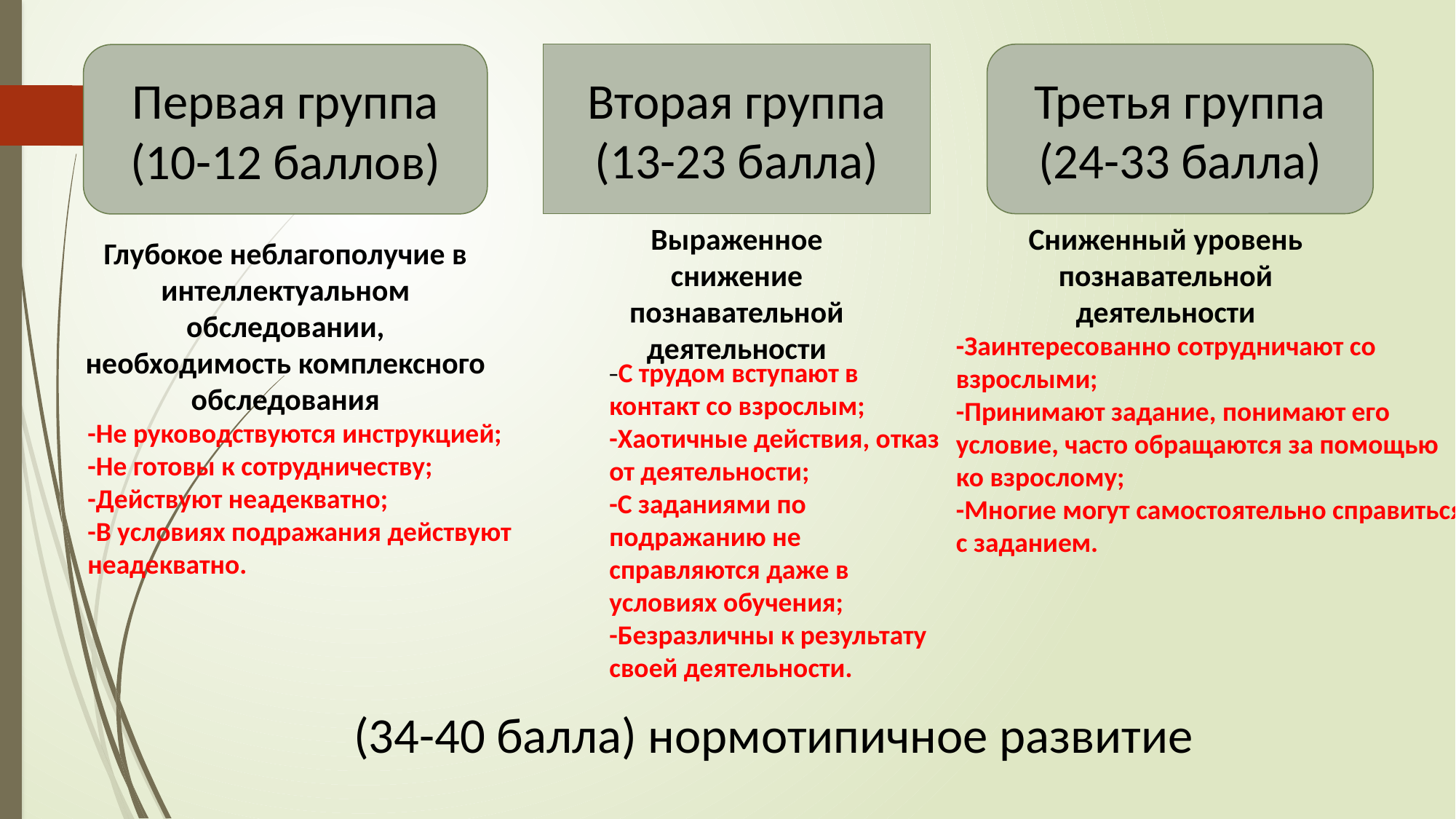

Третья группа (24-33 балла)
Вторая группа (13-23 балла)
Первая группа (10-12 баллов)
#
Выраженное снижение познавательной деятельности
Сниженный уровень познавательной деятельности
Глубокое неблагополучие в интеллектуальном обследовании, необходимость комплексного обследования
-Заинтересованно сотрудничают со взрослыми;
-Принимают задание, понимают его условие, часто обращаются за помощью ко взрослому;
-Многие могут самостоятельно справиться с заданием.

-С трудом вступают в контакт со взрослым;
-Хаотичные действия, отказ от деятельности;
-С заданиями по подражанию не справляются даже в условиях обучения;
-Безразличны к результату своей деятельности.
-Не руководствуются инструкцией;
-Не готовы к сотрудничеству;
-Действуют неадекватно;
-В условиях подражания действуют неадекватно.
(34-40 балла) нормотипичное развитие